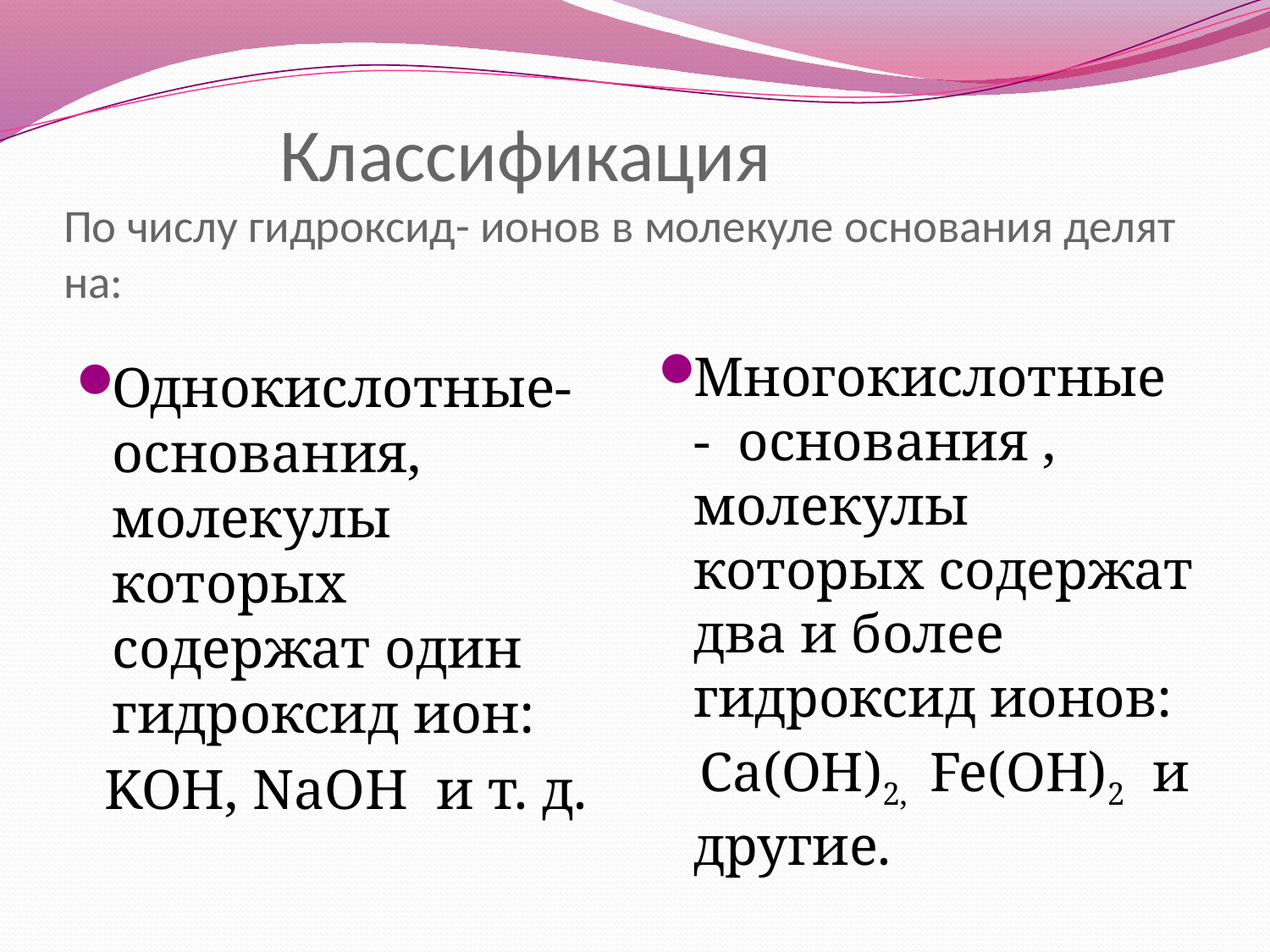

# Классификация По числу гидроксид- ионов в молекуле основания делят на:
Многокислотные -  основания , молекулы которых содержат два и более гидроксид ионов:
   Ca(OH)2,  Fe(OH)2  и другие.

Однокислотные- основания, молекулы которых содержат один  гидроксид ион:
  KOH, NaOH  и т. д.